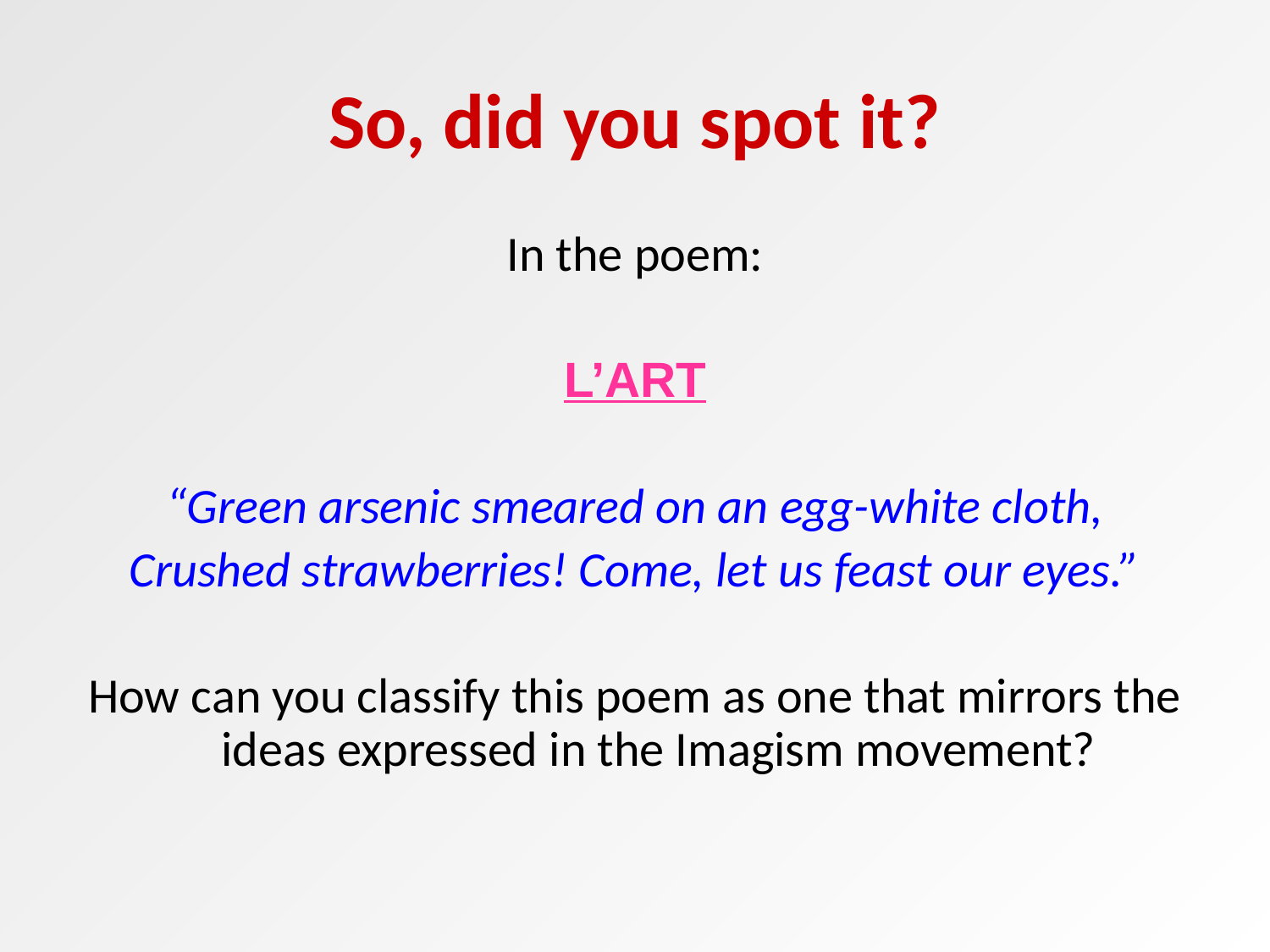

# So, did you spot it?
In the poem:

L’ART

“Green arsenic smeared on an egg-white cloth,
Crushed strawberries! Come, let us feast our eyes.”

How can you classify this poem as one that mirrors the ideas expressed in the Imagism movement?